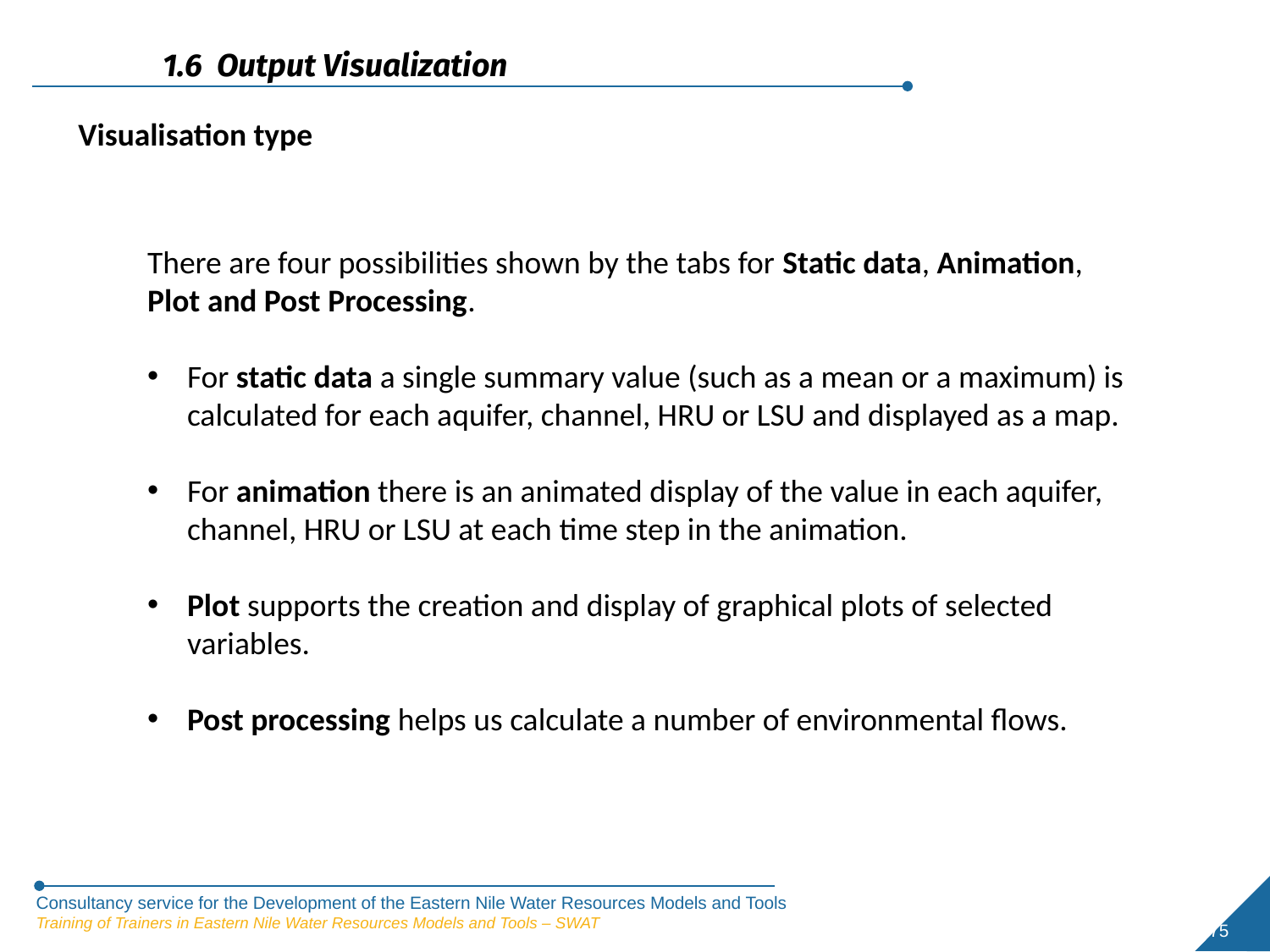

1.6  Output Visualization
Visualisation type
There are four possibilities shown by the tabs for Static data, Animation, Plot and Post Processing.

For static data a single summary value (such as a mean or a maximum) is calculated for each aquifer, channel, HRU or LSU and displayed as a map.

For animation there is an animated display of the value in each aquifer, channel, HRU or LSU at each time step in the animation.

Plot supports the creation and display of graphical plots of selected variables.

Post processing helps us calculate a number of environmental flows.